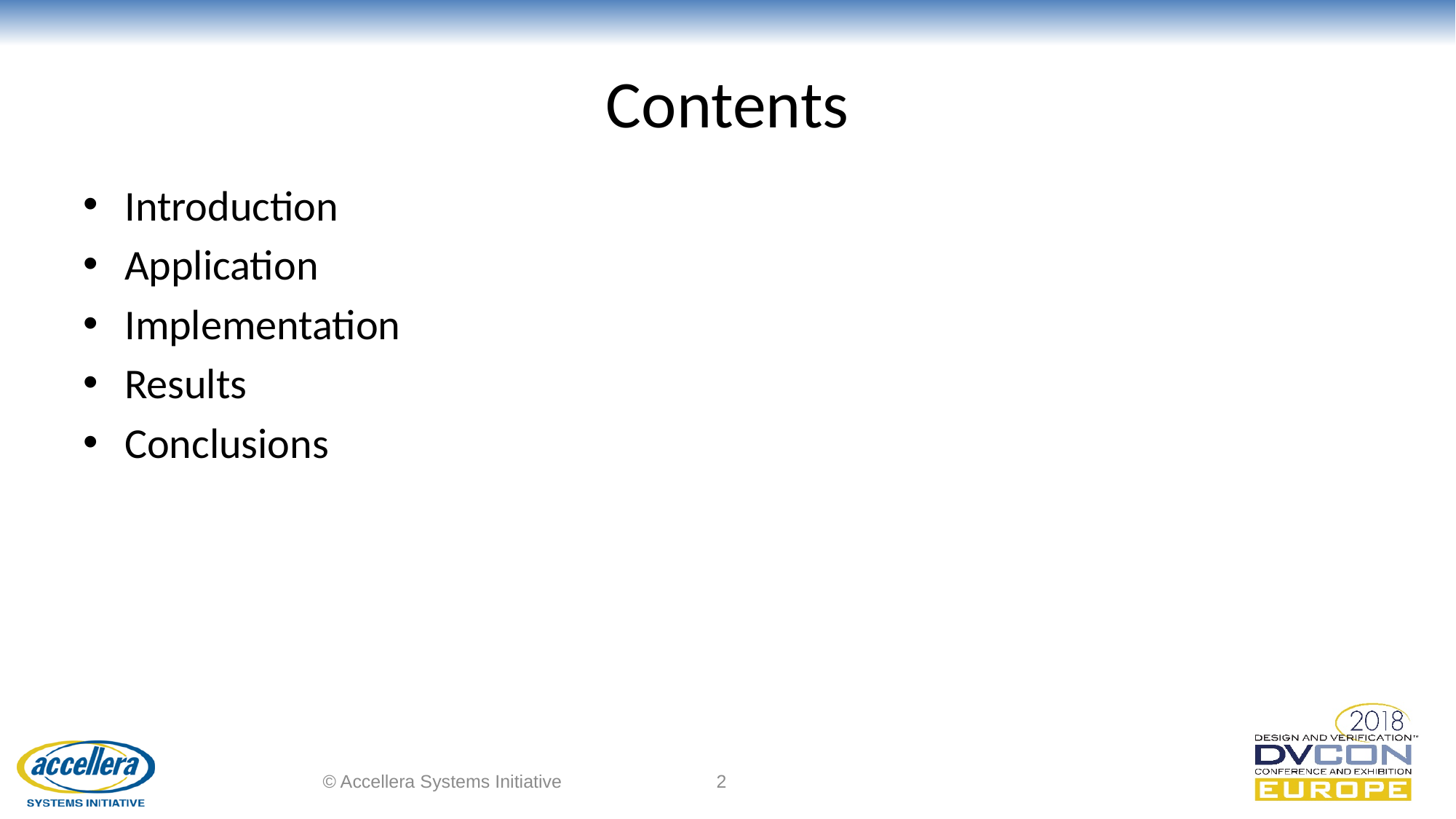

# Contents
Introduction
Application
Implementation
Results
Conclusions

© Accellera Systems Initiative
2